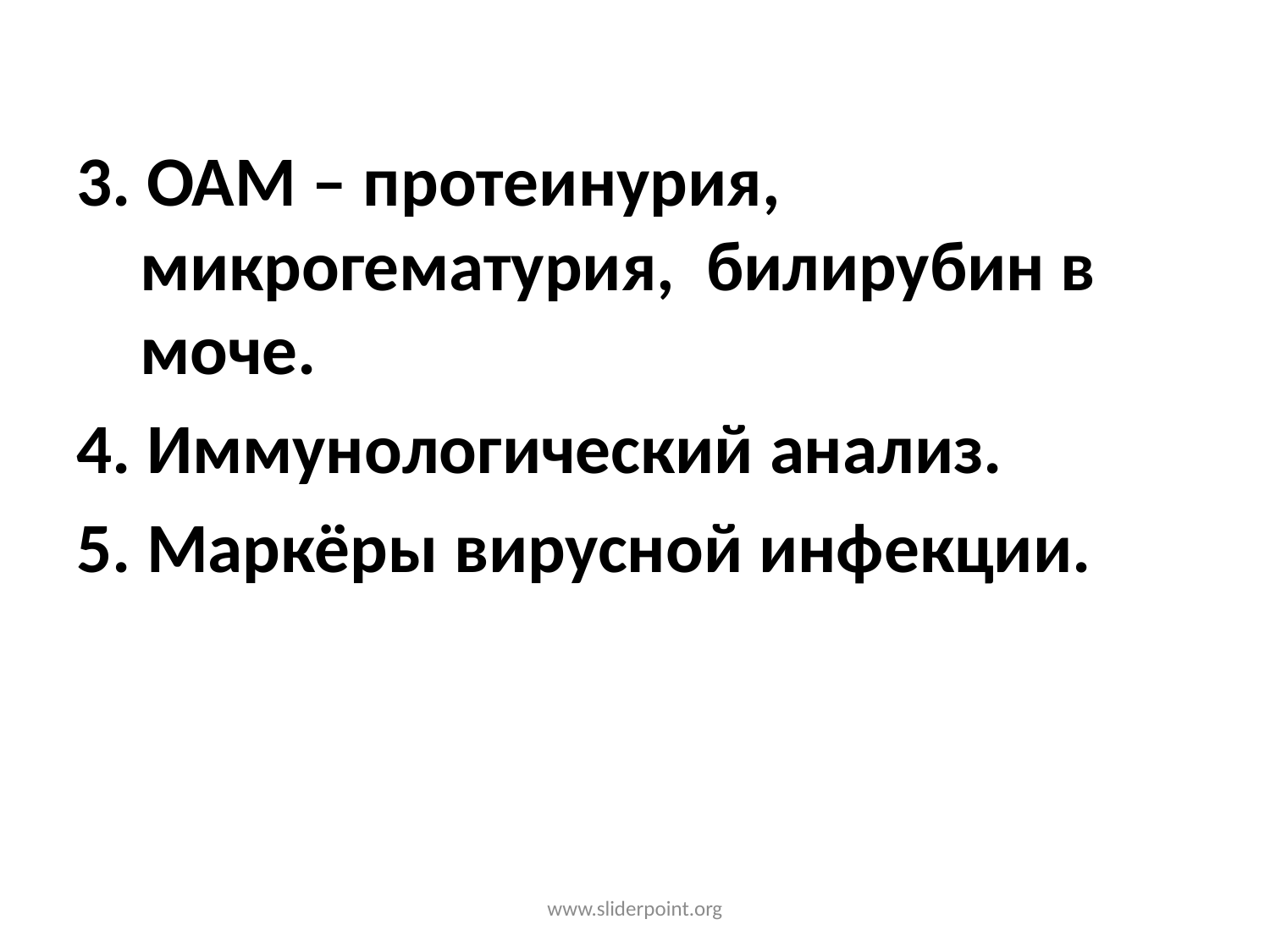

3. ОАМ – протеинурия, микрогематурия,  билирубин в моче.
4. Иммунологический анализ.
5. Маркёры вирусной инфекции.

www.sliderpoint.org